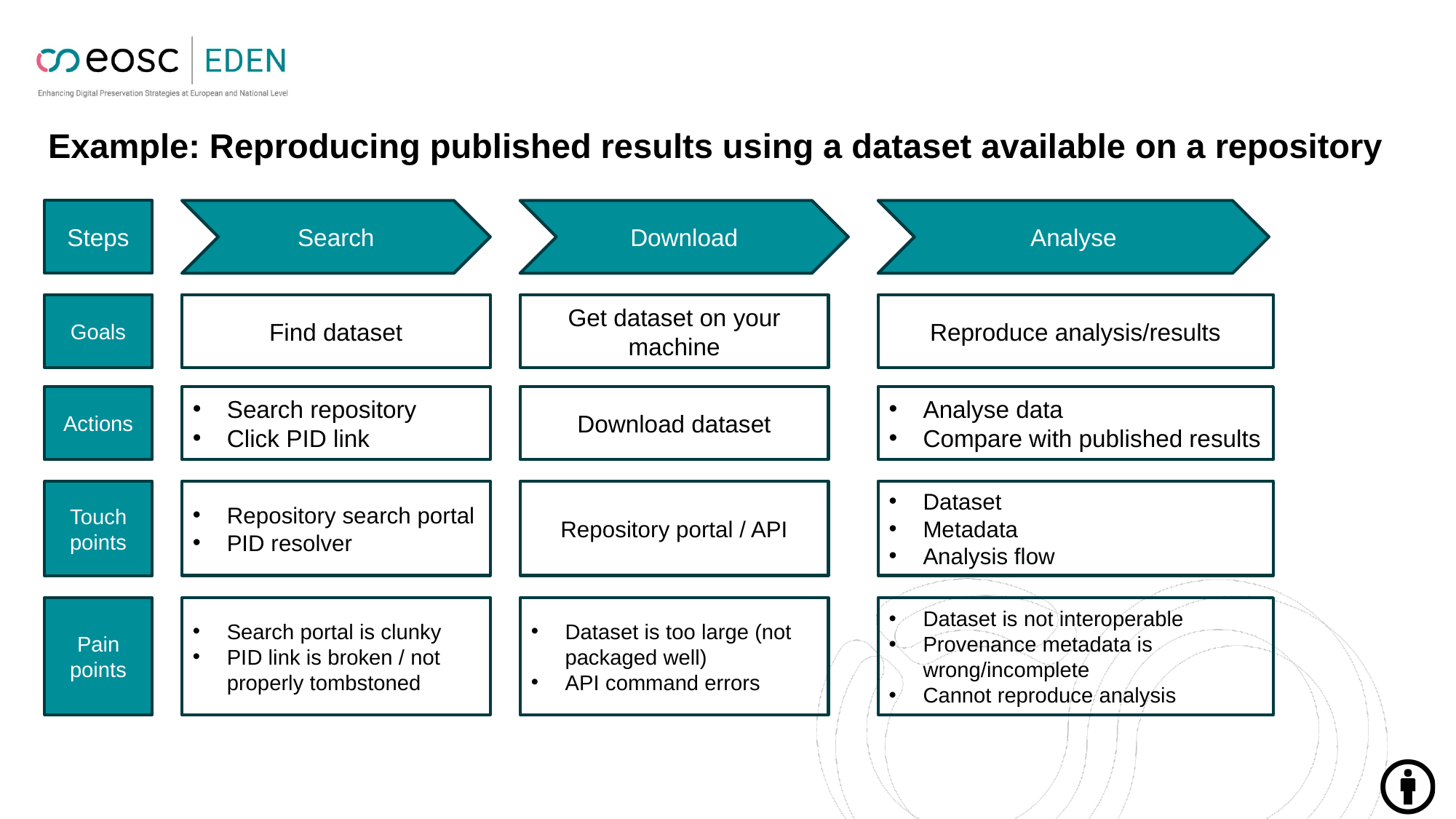

# Example: Reproducing published results using a dataset available on a repository
Steps
Search
Download
Analyse
Find dataset
Get dataset on your machine
Reproduce analysis/results
Goals
Actions
Search repository
Click PID link
Download dataset
Analyse data
Compare with published results
Repository search portal
PID resolver
Repository portal / API
Dataset
Metadata
Analysis flow
Touch
points
Search portal is clunky
PID link is broken / not properly tombstoned
Dataset is too large (not packaged well)
API command errors
Dataset is not interoperable
Provenance metadata is wrong/incomplete
Cannot reproduce analysis
Pain
points